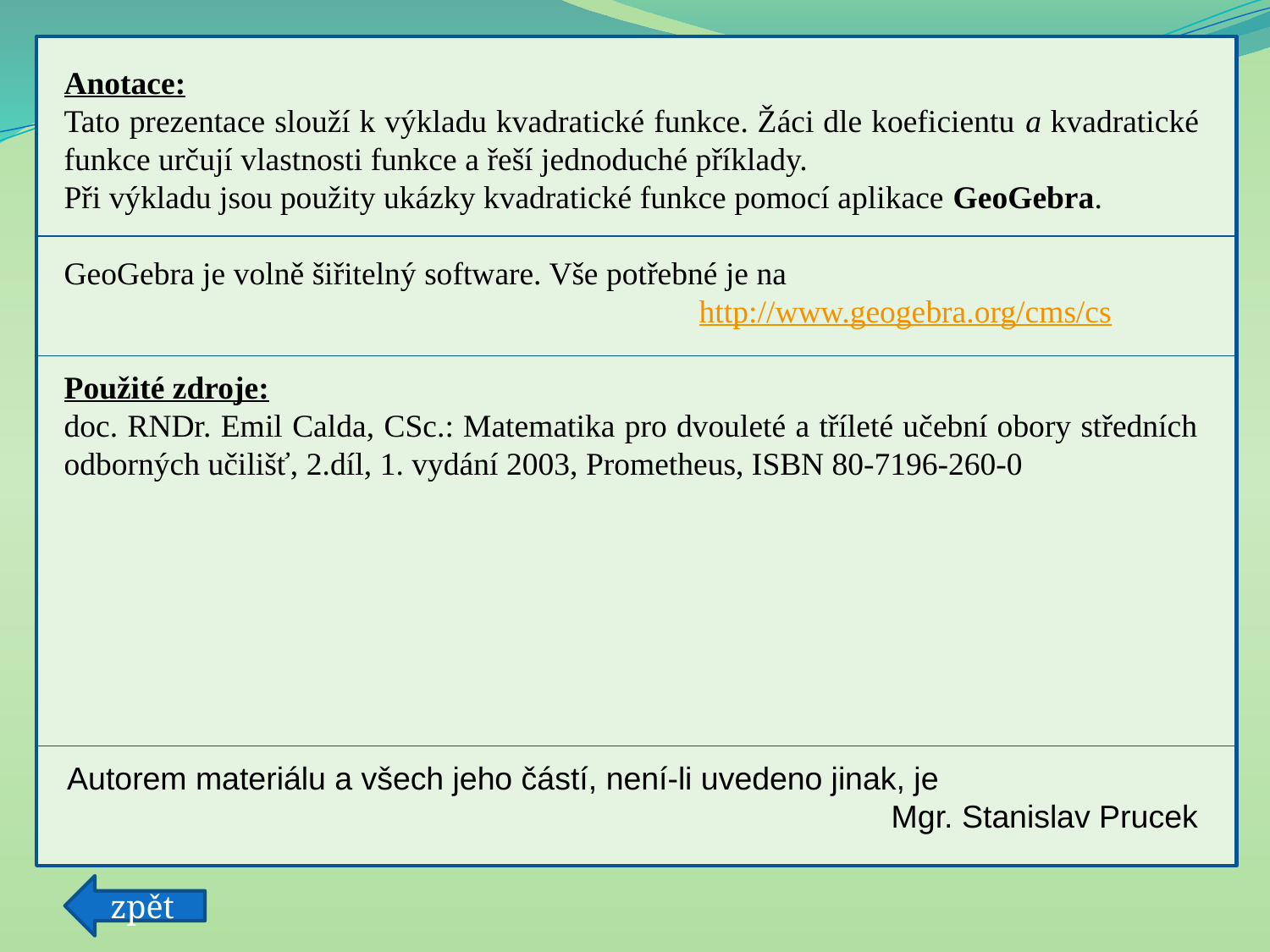

Anotace:
Tato prezentace slouží k výkladu kvadratické funkce. Žáci dle koeficientu a kvadratické funkce určují vlastnosti funkce a řeší jednoduché příklady.
Při výkladu jsou použity ukázky kvadratické funkce pomocí aplikace GeoGebra.

GeoGebra je volně šiřitelný software. Vše potřebné je na 								http://www.geogebra.org/cms/cs
Použité zdroje:
doc. RNDr. Emil Calda, CSc.: Matematika pro dvouleté a tříleté učební obory středních odborných učilišť, 2.díl, 1. vydání 2003, Prometheus, ISBN 80-7196-260-0
Autorem materiálu a všech jeho částí, není-li uvedeno jinak, je
						       Mgr. Stanislav Prucek
zpět